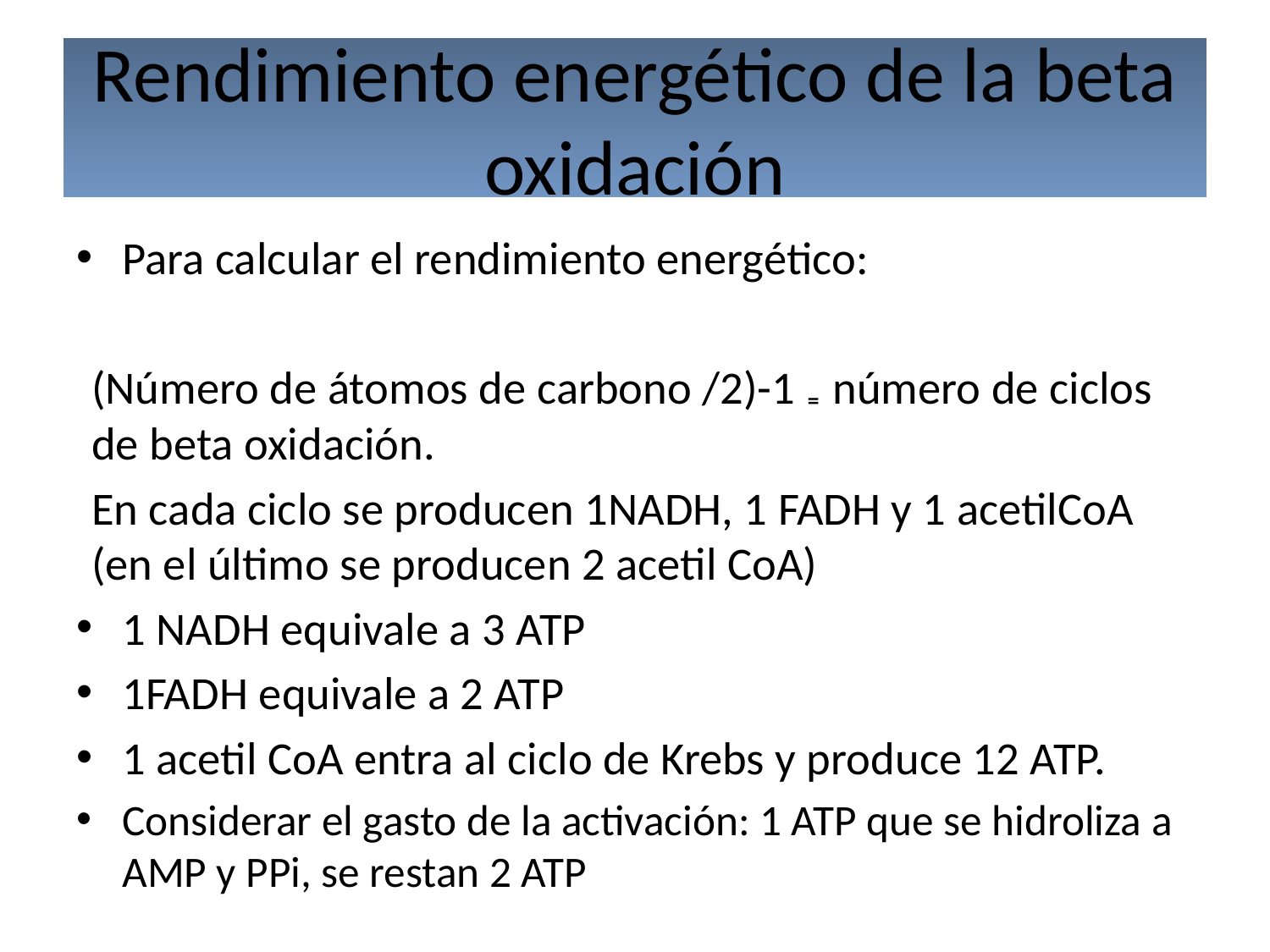

# Rendimiento energético de la beta oxidación
Para calcular el rendimiento energético:

(Número de átomos de carbono /2)-1 ₌ número de ciclos de beta oxidación.
En cada ciclo se producen 1NADH, 1 FADH y 1 acetilCoA (en el último se producen 2 acetil CoA)
1 NADH equivale a 3 ATP
1FADH equivale a 2 ATP
1 acetil CoA entra al ciclo de Krebs y produce 12 ATP.
Considerar el gasto de la activación: 1 ATP que se hidroliza a AMP y PPi, se restan 2 ATP